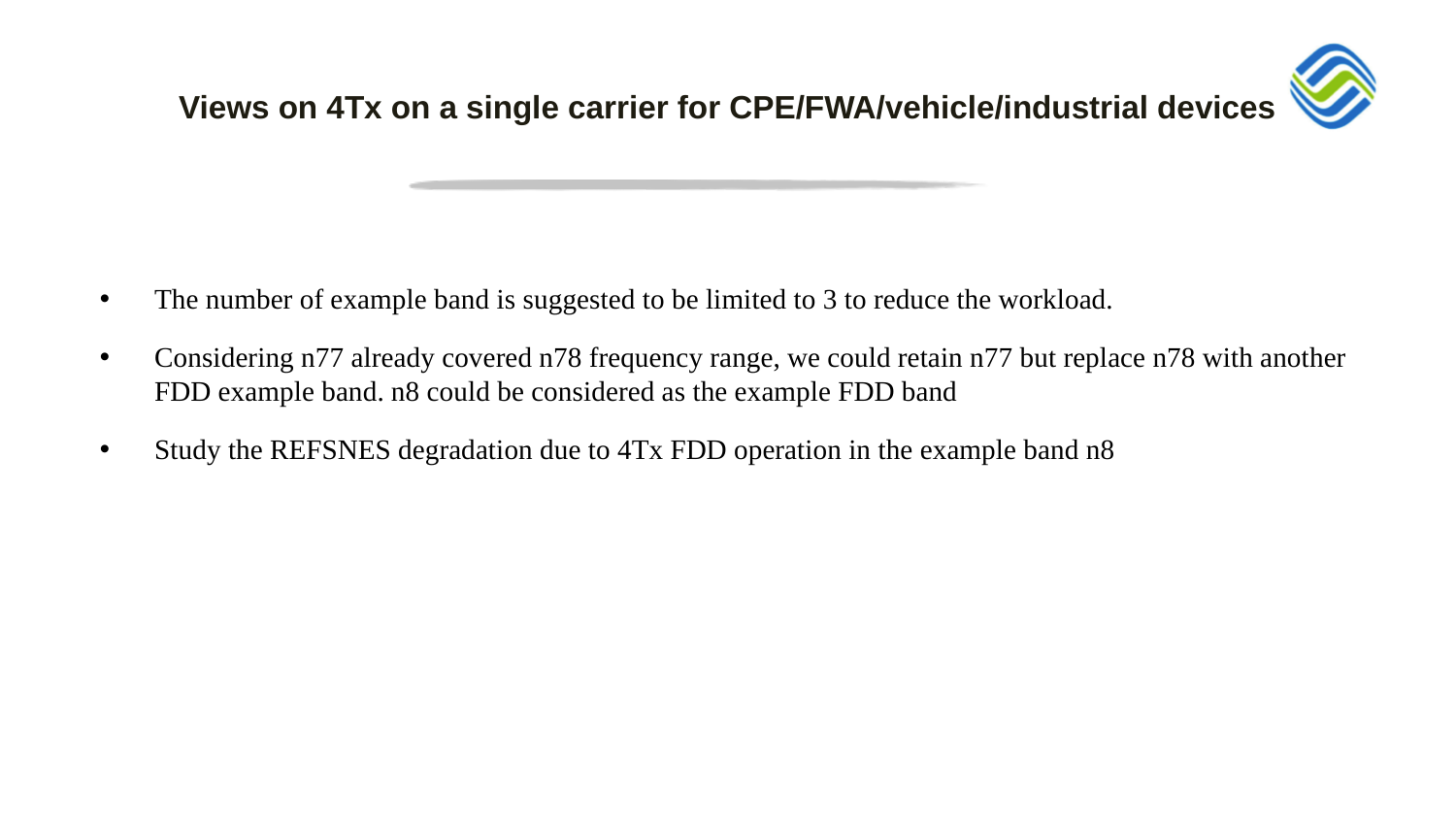

# Views on 4Tx on a single carrier for CPE/FWA/vehicle/industrial devices
The number of example band is suggested to be limited to 3 to reduce the workload.
Considering n77 already covered n78 frequency range, we could retain n77 but replace n78 with another FDD example band. n8 could be considered as the example FDD band
Study the REFSNES degradation due to 4Tx FDD operation in the example band n8